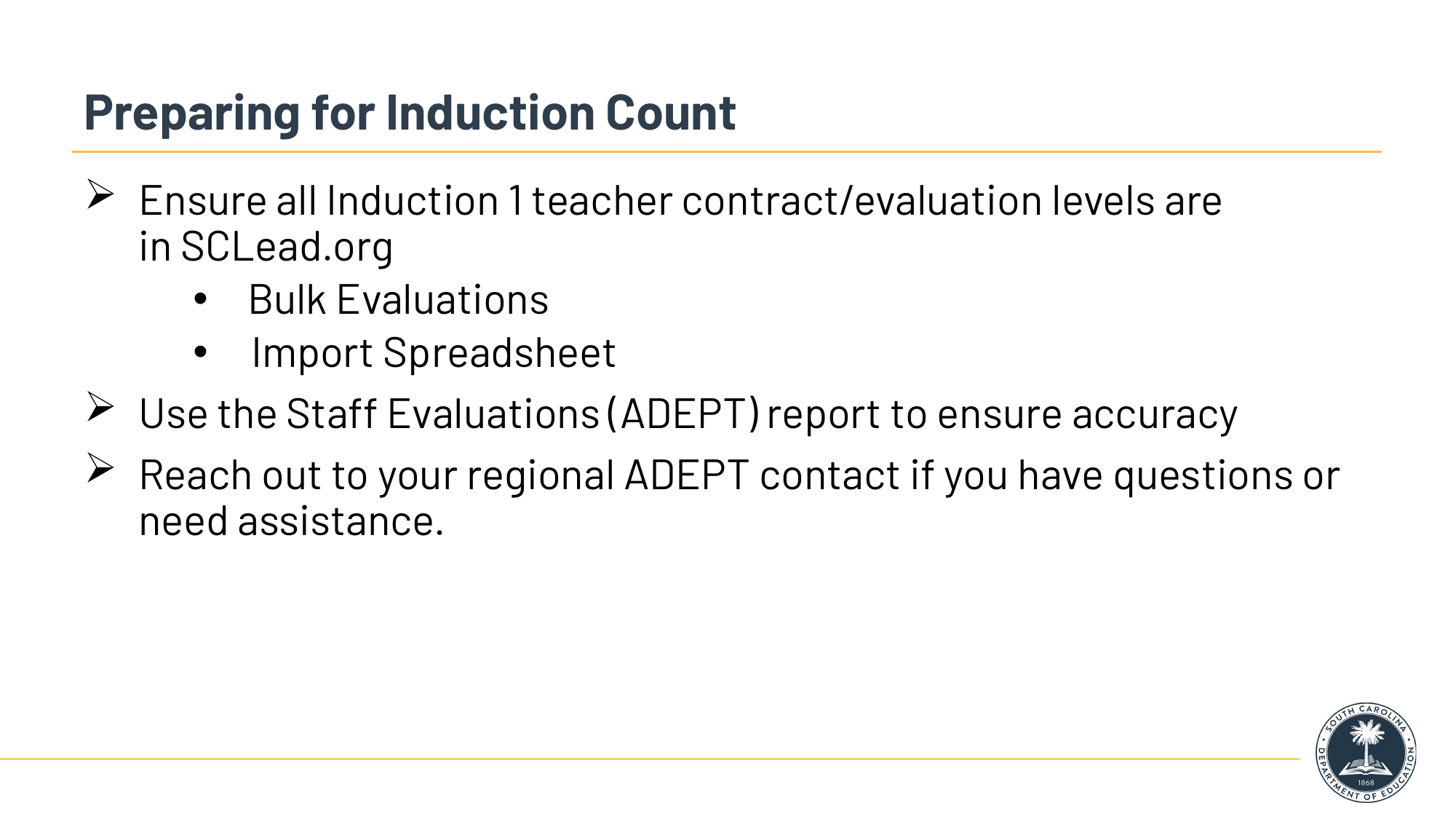

# Preparing for Induction Count
Ensure all Induction 1 teacher contract/evaluation levels are in SCLead.org
Bulk Evaluations
  Import Spreadsheet
Use the Staff Evaluations (ADEPT) report to ensure accuracy
Reach out to your regional ADEPT contact if you have questions or need assistance.